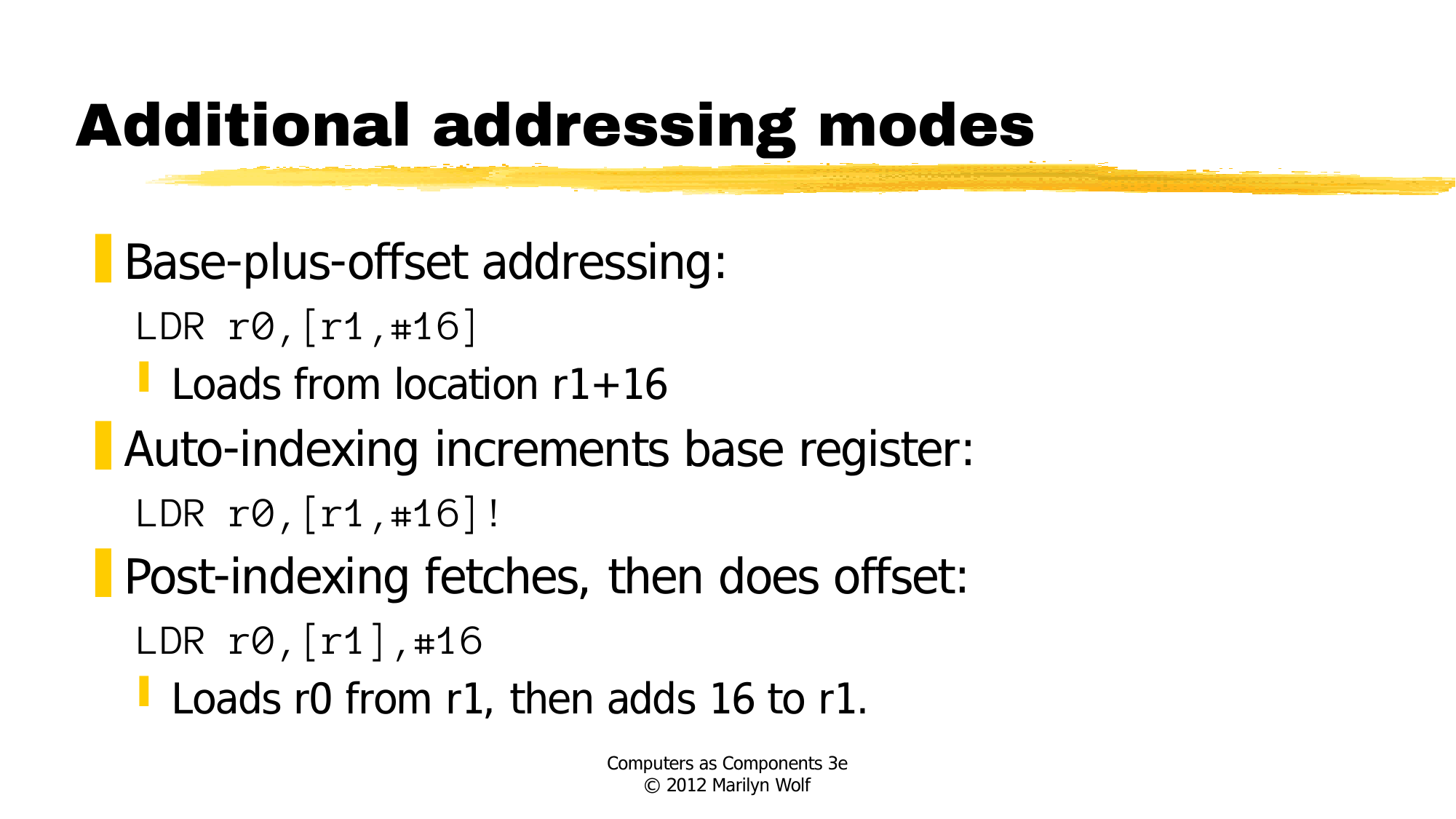

# Additional addressing modes
Base-plus-offset addressing:
LDR r0,[r1,#16]
Loads from location r1+16
Auto-indexing increments base register:
LDR r0,[r1,#16]!
Post-indexing fetches, then does offset:
LDR r0,[r1],#16
Loads r0 from r1, then adds 16 to r1.